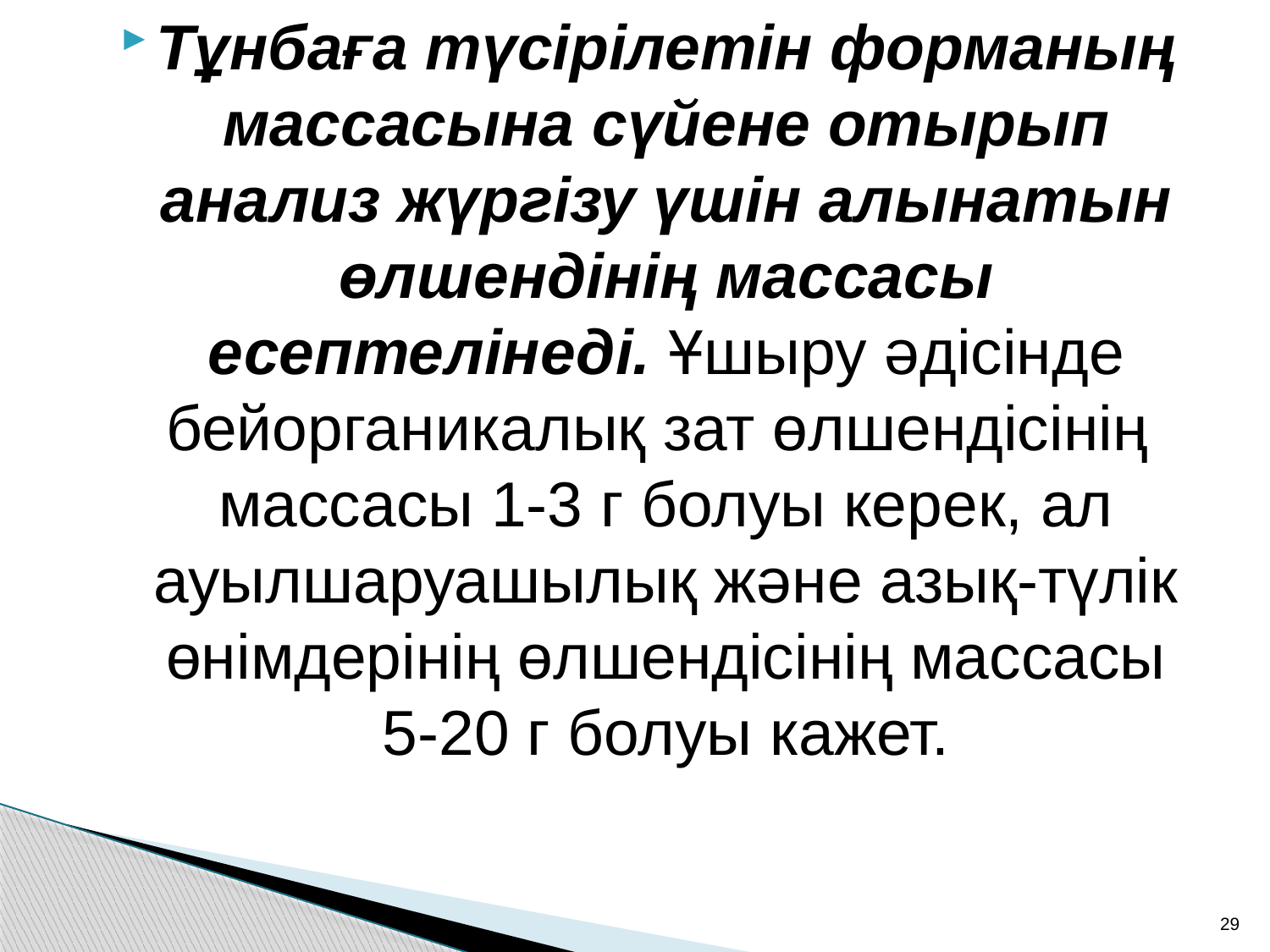

Тұнбаға түсірілетін форманың массасына сүйене отырып анализ жүргізу үшін алынатын өлшендінің массасы есептелінеді. Ұшыру әдісінде бейорганикалық зат өлшендісінің  массасы 1-3 г болуы керек, ал ауылшаруашылық және азық-түлік өнімдерінің өлшендісінің массасы 5-20 г болуы кажет.

29